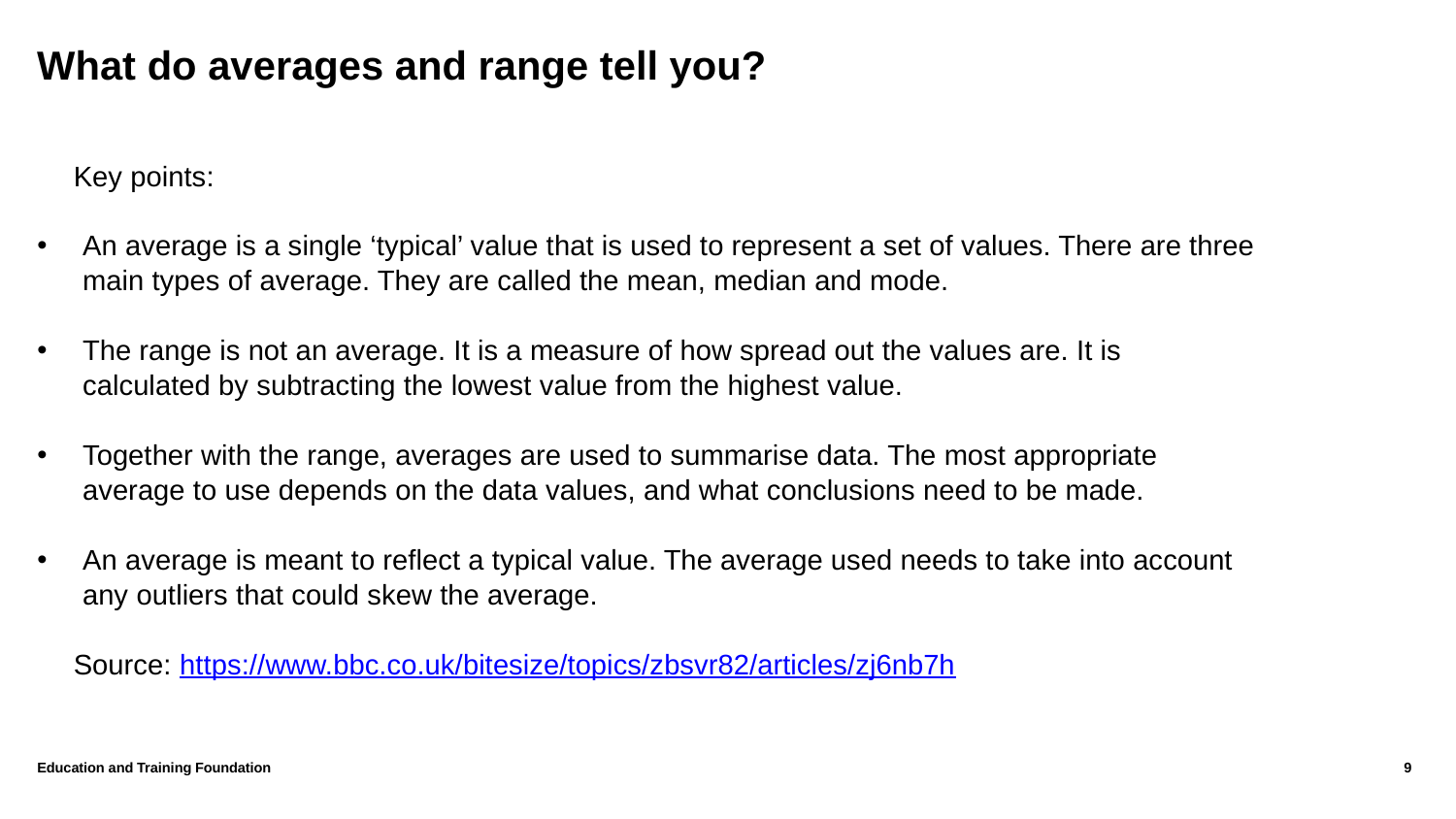

# What do averages and range tell you?
Key points:

An average is a single ‘typical’ value that is used to represent a set of values. There are three main types of average. They are called the mean, median and mode.

The range is not an average. It is a measure of how spread out the values are. It is calculated by subtracting the lowest value from the highest value.

Together with the range, averages are used to summarise data. The most appropriate average to use depends on the data values, and what conclusions need to be made.

An average is meant to reflect a typical value. The average used needs to take into account any outliers that could skew the average.

Source: https://www.bbc.co.uk/bitesize/topics/zbsvr82/articles/zj6nb7h

Education and Training Foundation
9